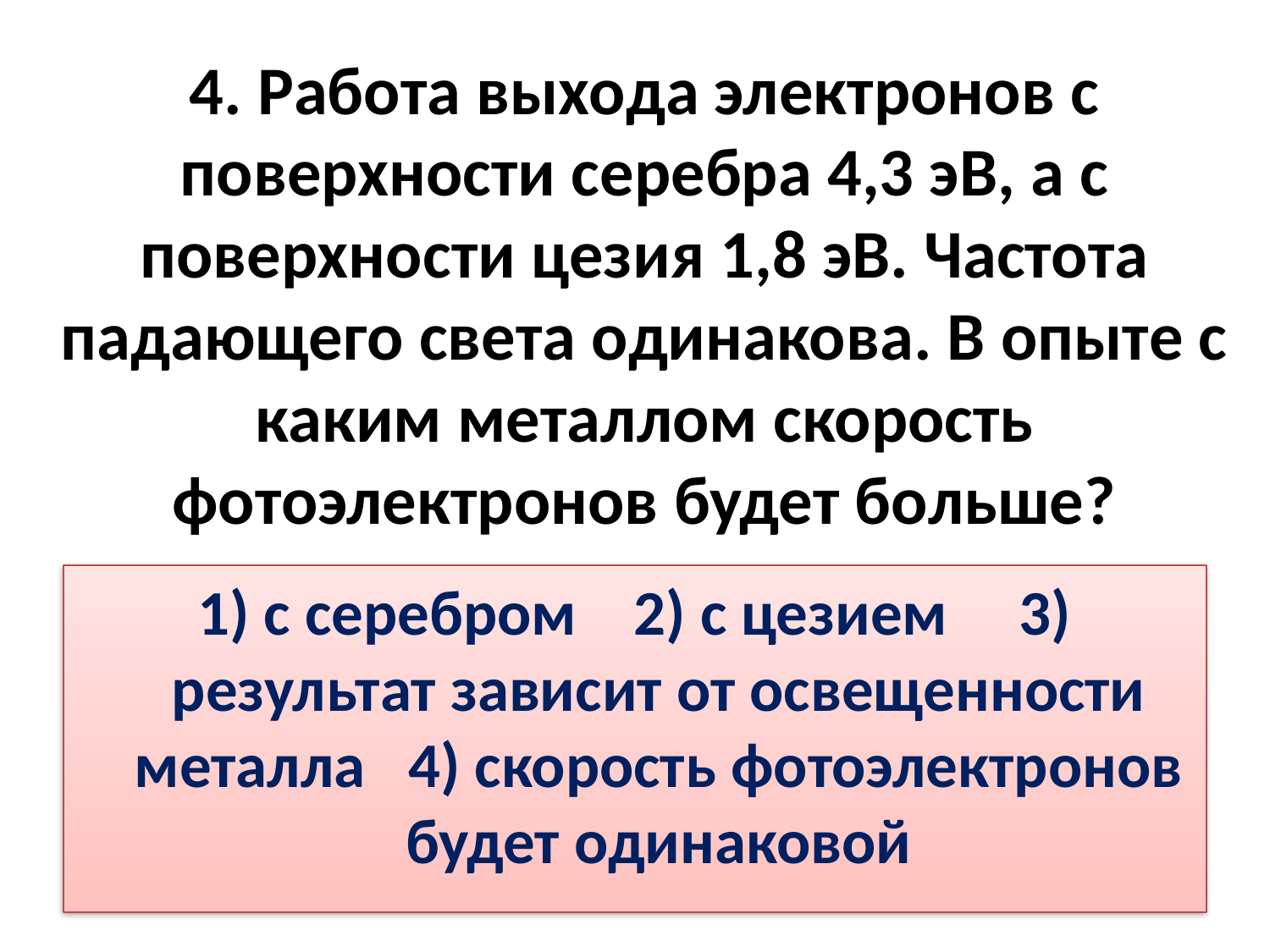

# 4. Работа выхода электронов с поверхности серебра 4,3 эВ, а с поверхности цезия 1,8 эВ. Частота падающего света одинакова. В опыте с каким металлом скорость фотоэлектронов будет больше?
1) с серебром    2) с цезием     3) результат зависит от освещенности металла   4) скорость фотоэлектронов будет одинаковой